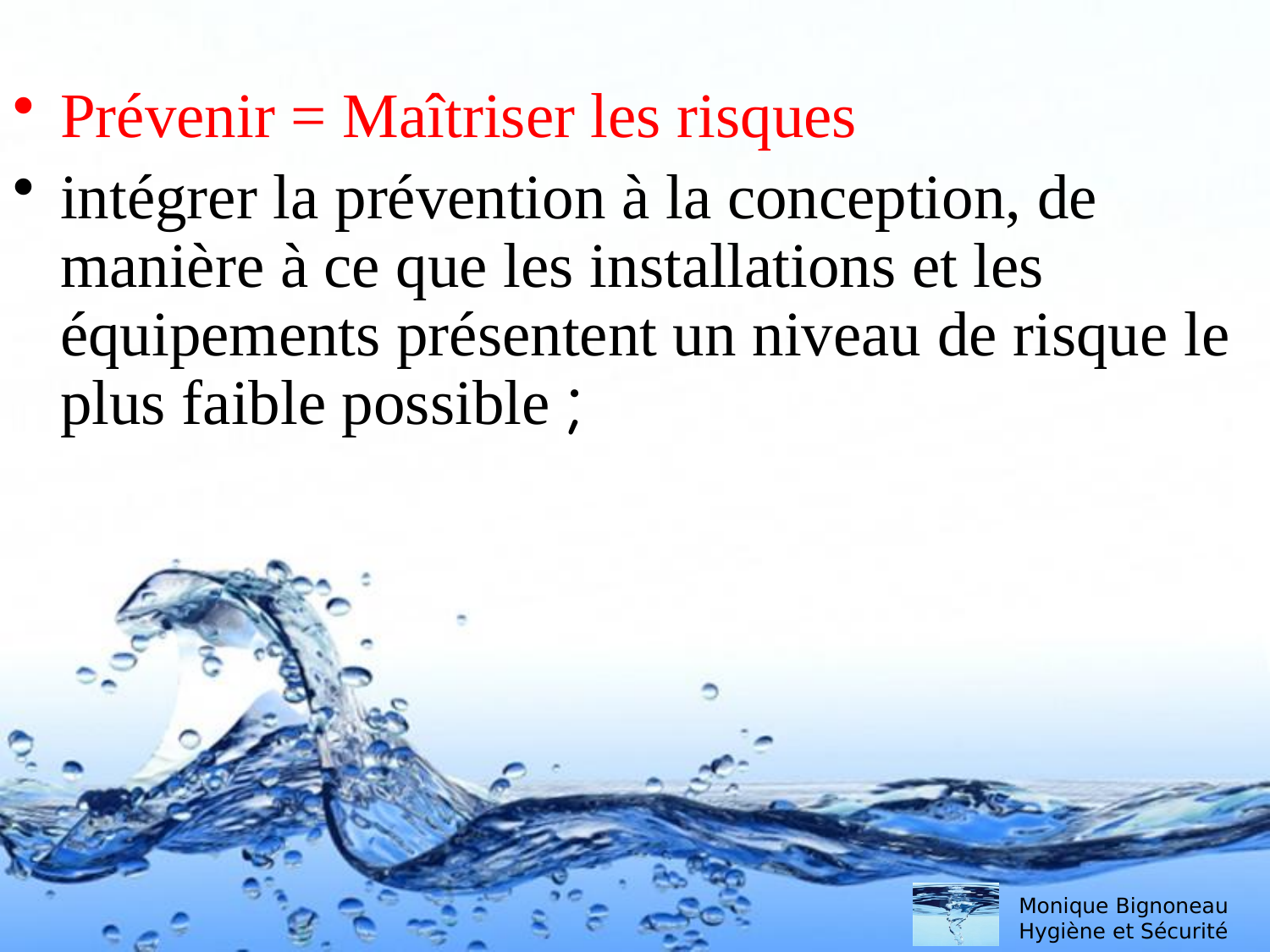

Prévenir = Maîtriser les risques
intégrer la prévention à la conception, de manière à ce que les installations et les équipements présentent un niveau de risque le plus faible possible ;